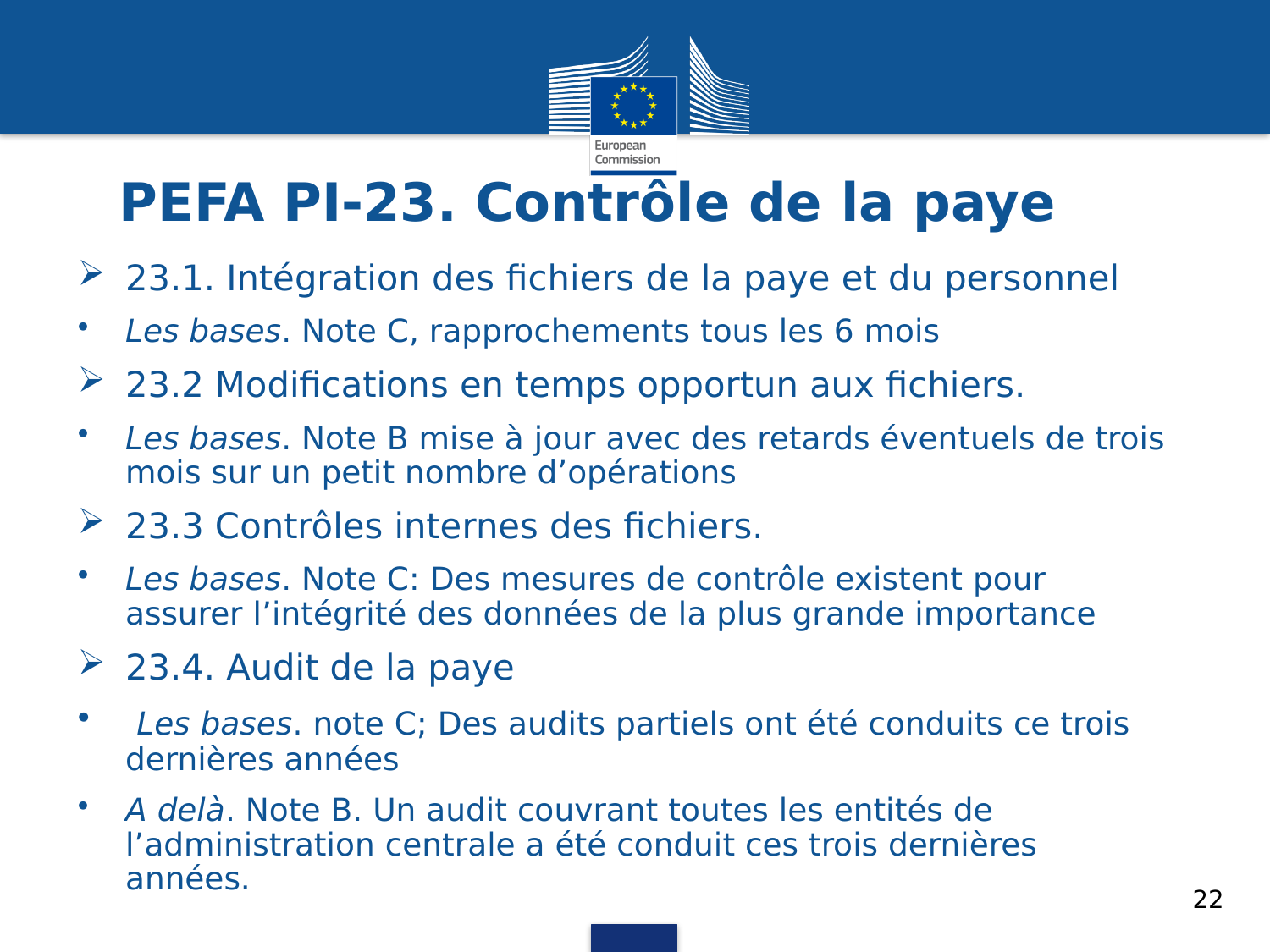

# PEFA PI-23. Contrôle de la paye
23.1. Intégration des fichiers de la paye et du personnel
Les bases. Note C, rapprochements tous les 6 mois
23.2 Modifications en temps opportun aux fichiers.
Les bases. Note B mise à jour avec des retards éventuels de trois mois sur un petit nombre d’opérations
23.3 Contrôles internes des fichiers.
Les bases. Note C: Des mesures de contrôle existent pour assurer l’intégrité des données de la plus grande importance
23.4. Audit de la paye
 Les bases. note C; Des audits partiels ont été conduits ce trois dernières années
A delà. Note B. Un audit couvrant toutes les entités de l’administration centrale a été conduit ces trois dernières années.
22